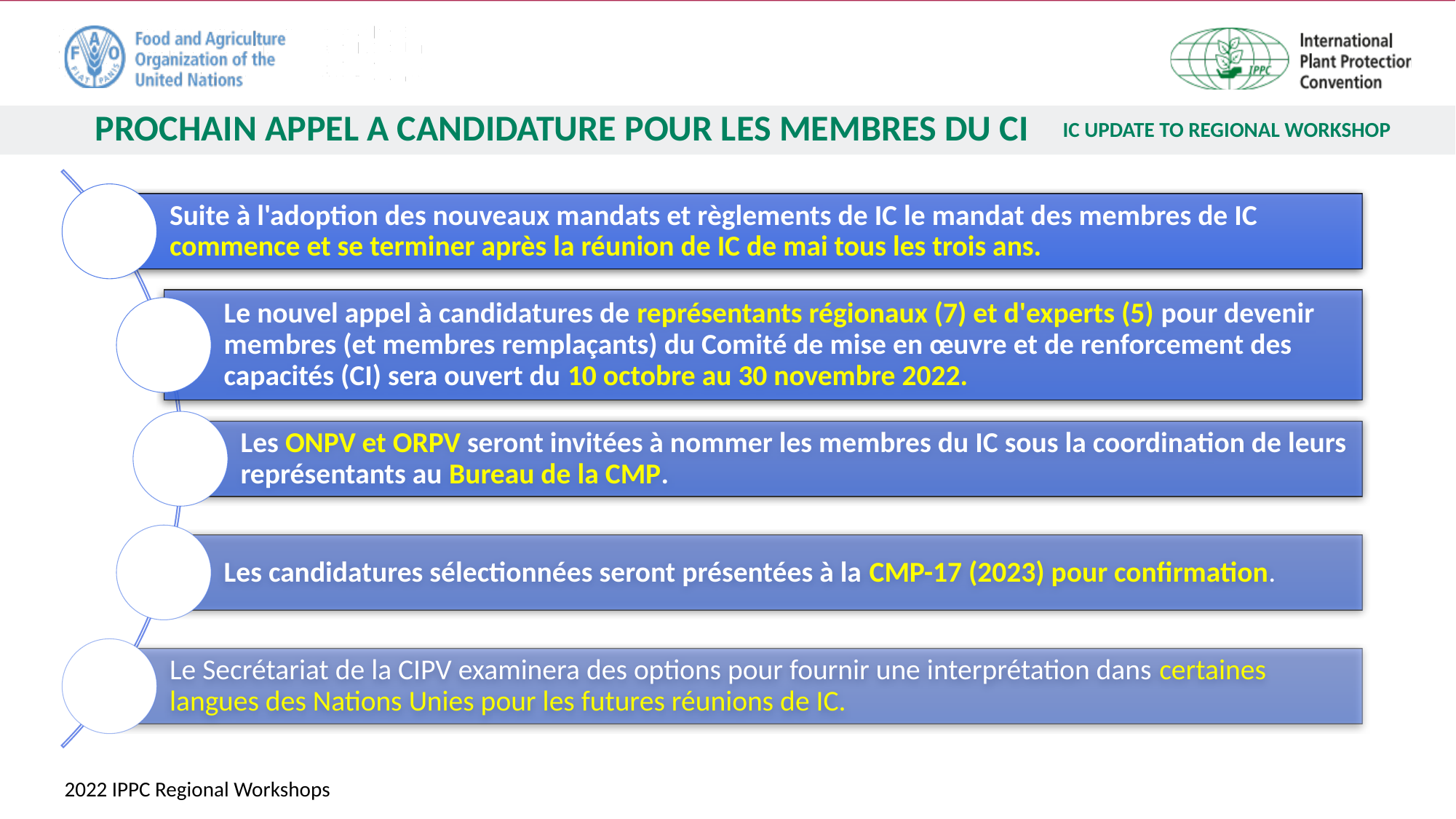

# PROCHAIN ​​APPEL A CANDIDATURE POUR LES MEMBRES DU CI
Suite à l'adoption des nouveaux mandats et règlements de IC le mandat des membres de IC commence et se terminer après la réunion de IC de mai tous les trois ans.
Le nouvel appel à candidatures de représentants régionaux (7) et d'experts (5) pour devenir membres (et membres remplaçants) du Comité de mise en œuvre et de renforcement des capacités (CI) sera ouvert du 10 octobre au 30 novembre 2022.
Les ONPV et ORPV seront invitées à nommer les membres du IC sous la coordination de leurs représentants au Bureau de la CMP.
Les candidatures sélectionnées seront présentées à la CMP-17 (2023) pour confirmation.
Le Secrétariat de la CIPV examinera des options pour fournir une interprétation dans certaines langues des Nations Unies pour les futures réunions de IC.